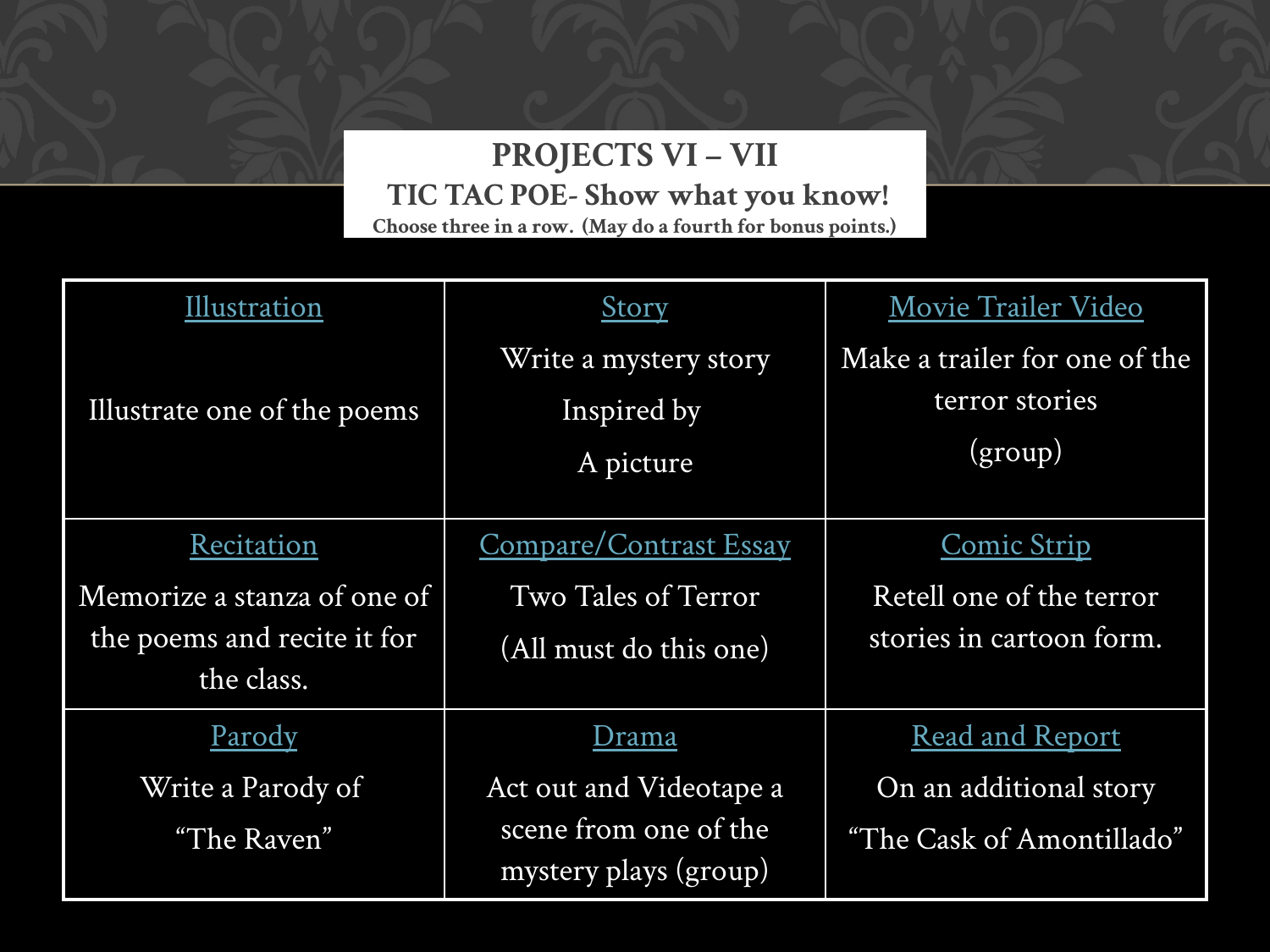

# PROJECTS VI – VII TIC TAC POE- Show what you know! Choose three in a row.  (May do a fourth for bonus points.)
| Illustration Illustrate one of the poems | Story Write a mystery story Inspired by A picture | Movie Trailer Video Make a trailer for one of the terror stories (group) |
| --- | --- | --- |
| Recitation Memorize a stanza of one of the poems and recite it for the class. | Compare/Contrast Essay Two Tales of Terror (All must do this one) | Comic Strip Retell one of the terror stories in cartoon form. |
| Parody Write a Parody of “The Raven” | Drama Act out and Videotape a scene from one of the mystery plays (group) | Read and Report On an additional story “The Cask of Amontillado” |